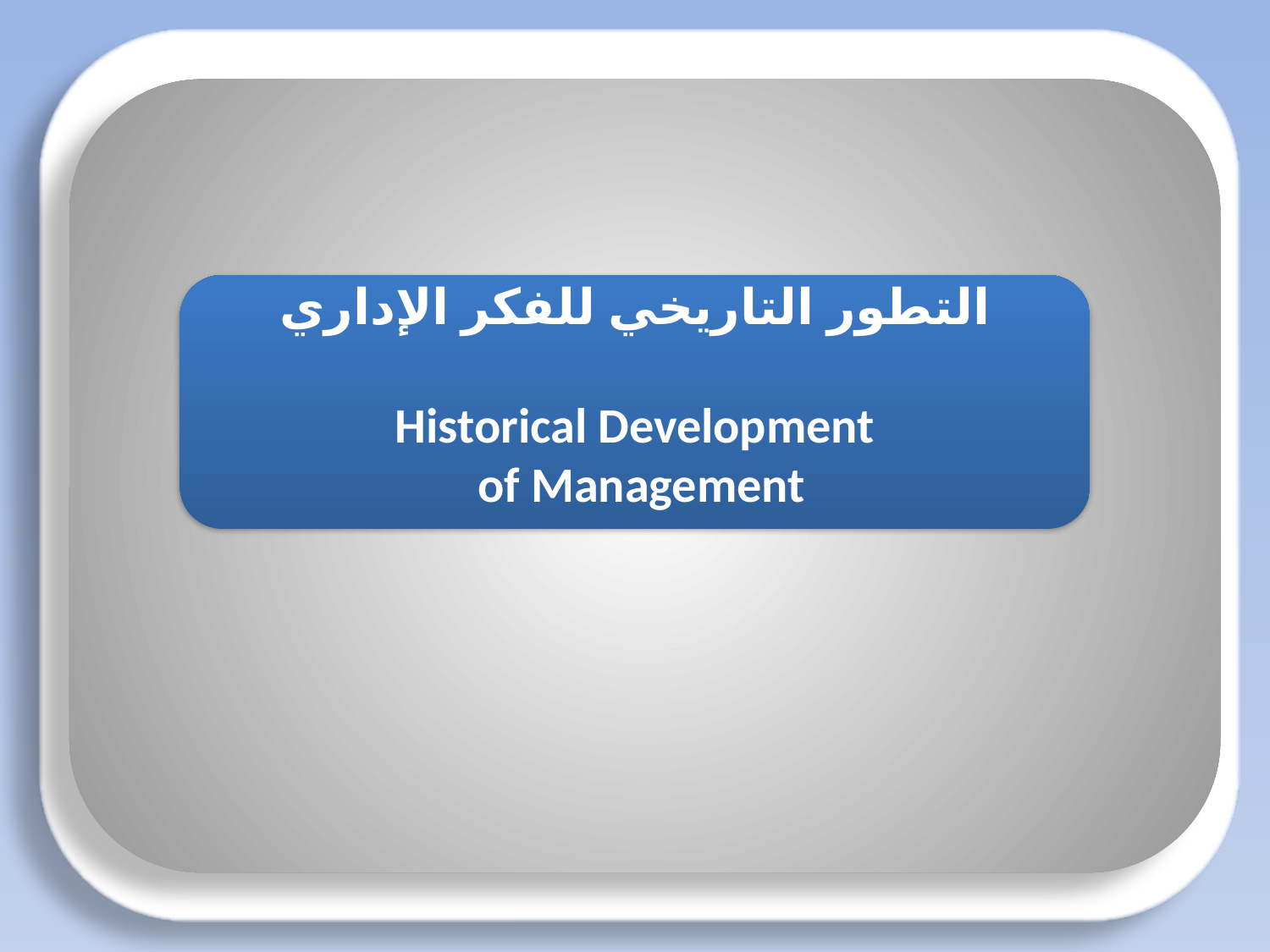

التطور التاريخي للفكر الإداري

Historical Development
of Management

#

اعداد / أ. غادة الرشيد